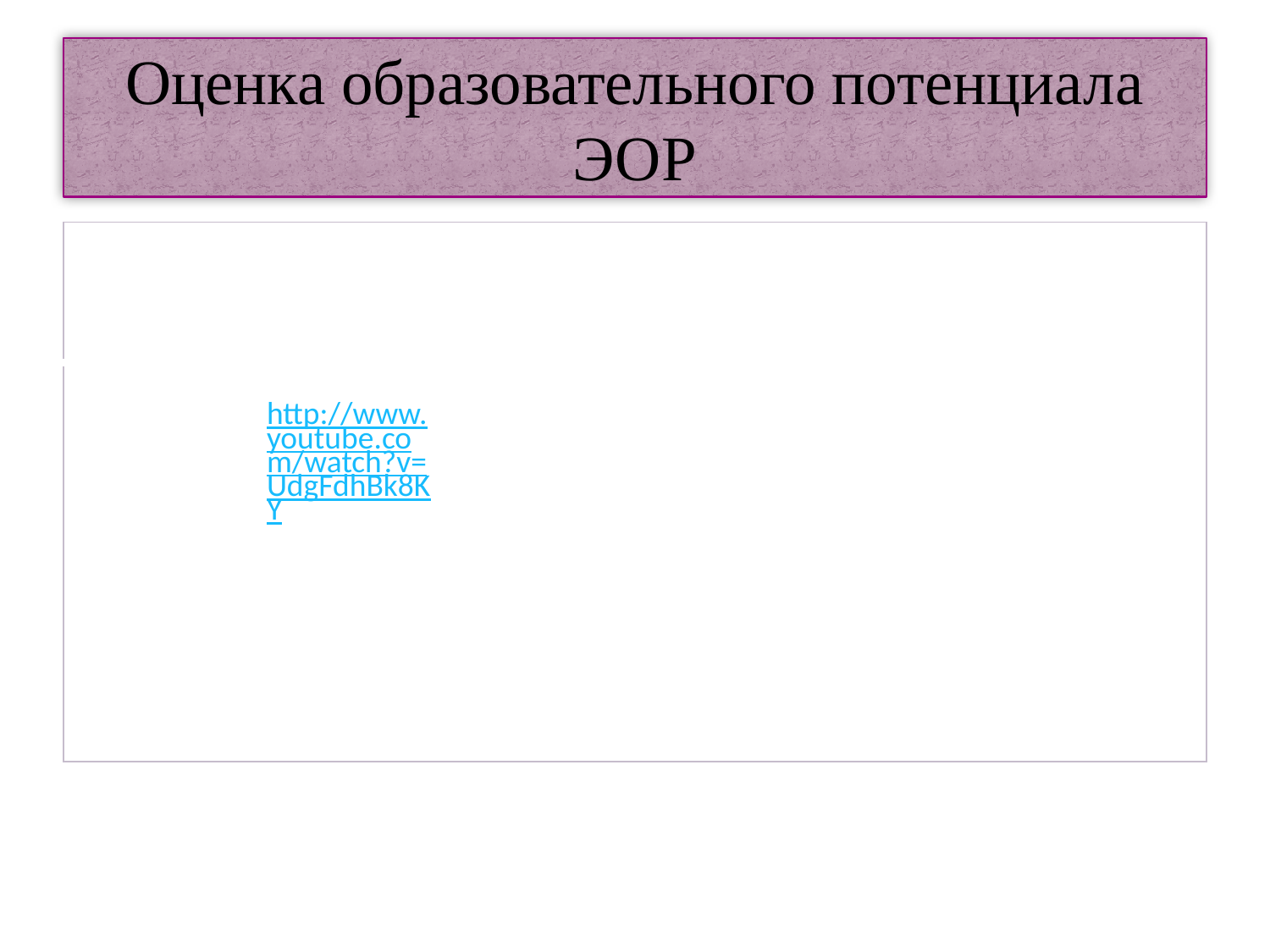

# Оценка образовательного потенциала ЭОР
| Тема урока | Кол-во ресурсов к теме урока. Названия. | Общепедагогические. | Интерактивность. | Технологичность. | Методические. |
| --- | --- | --- | --- | --- | --- |
| Д.Н. Мамин-Сибиряк «Сказка про храброго зайца - длинные уши, косые глаза, короткий хвост» | Портал: http://www.youtube.com/watch?v=UdgFdhBk8KY Мультфильм «Сказка про храброго зайца» | 5 (высокая направленность на развитие). | 0 Ресурс не является интерактивным. | Ресурс не является технологичным. | Соответствует методическим критериям. |